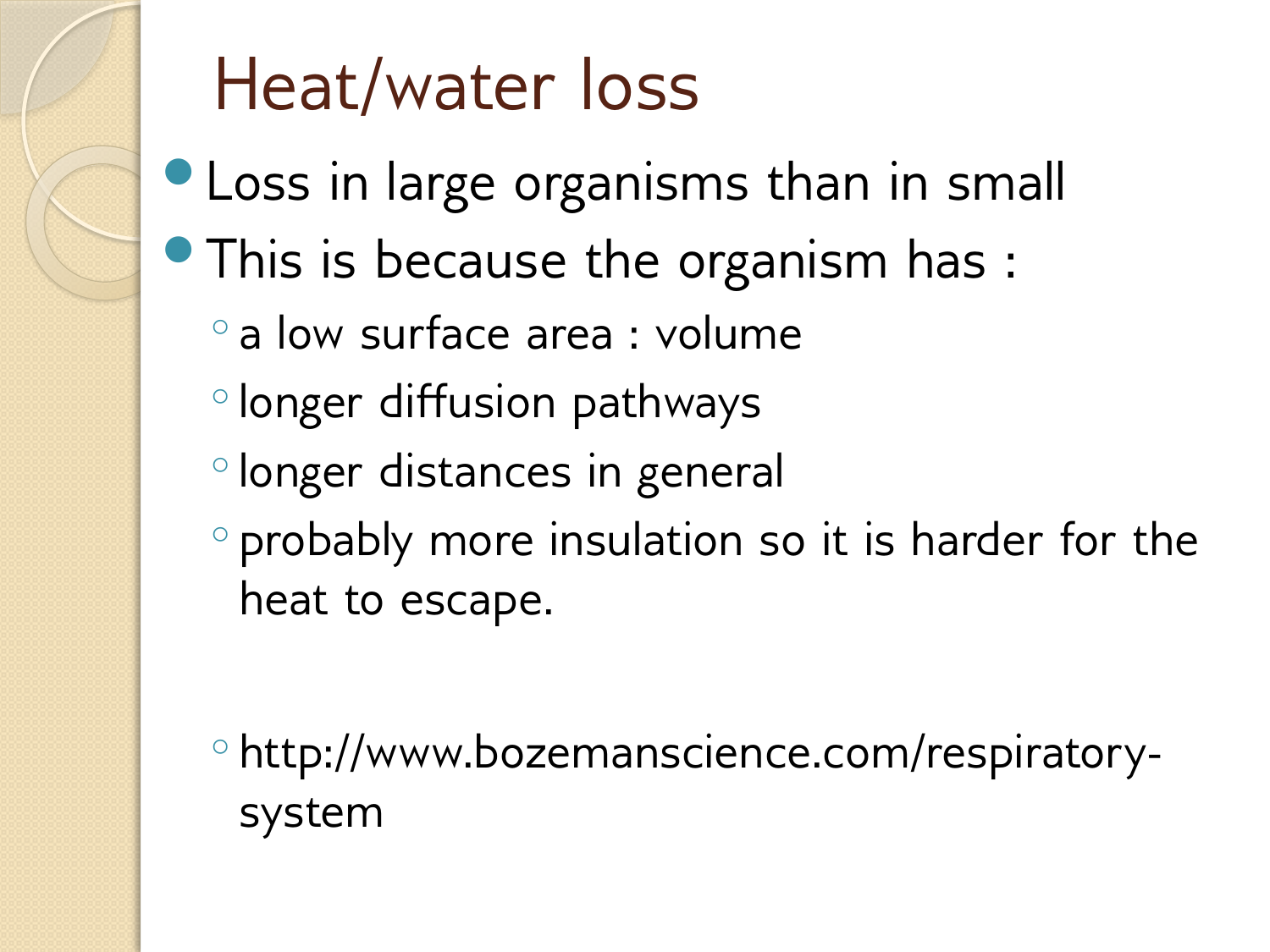

# Heat/water loss
Loss in large organisms than in small
This is because the organism has :
a low surface area : volume
longer diffusion pathways
longer distances in general
probably more insulation so it is harder for the heat to escape.

http://www.bozemanscience.com/respiratory-system